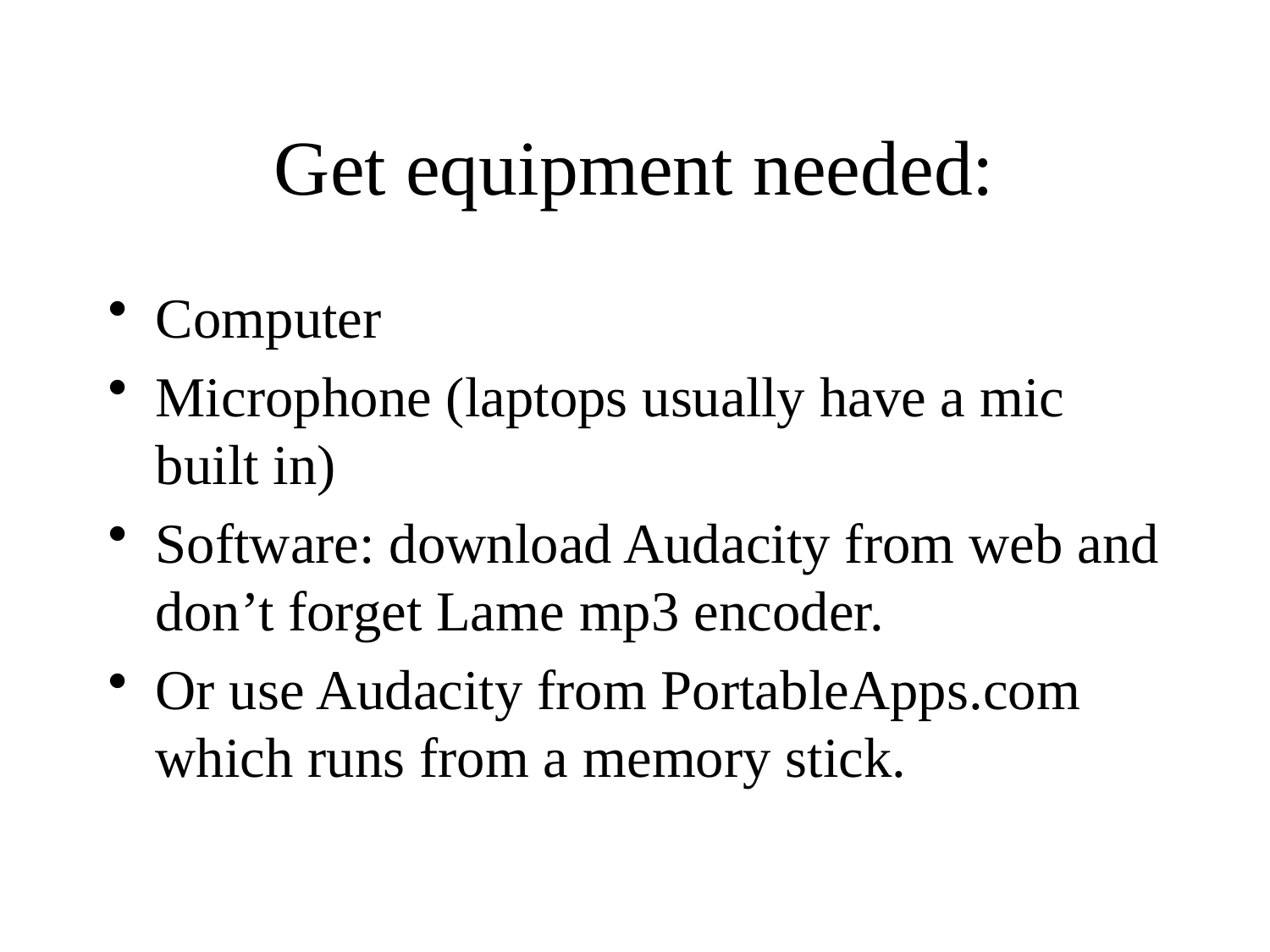

# Get equipment needed:
Computer
Microphone (laptops usually have a mic built in)
Software: download Audacity from web and don’t forget Lame mp3 encoder.
Or use Audacity from PortableApps.com which runs from a memory stick.